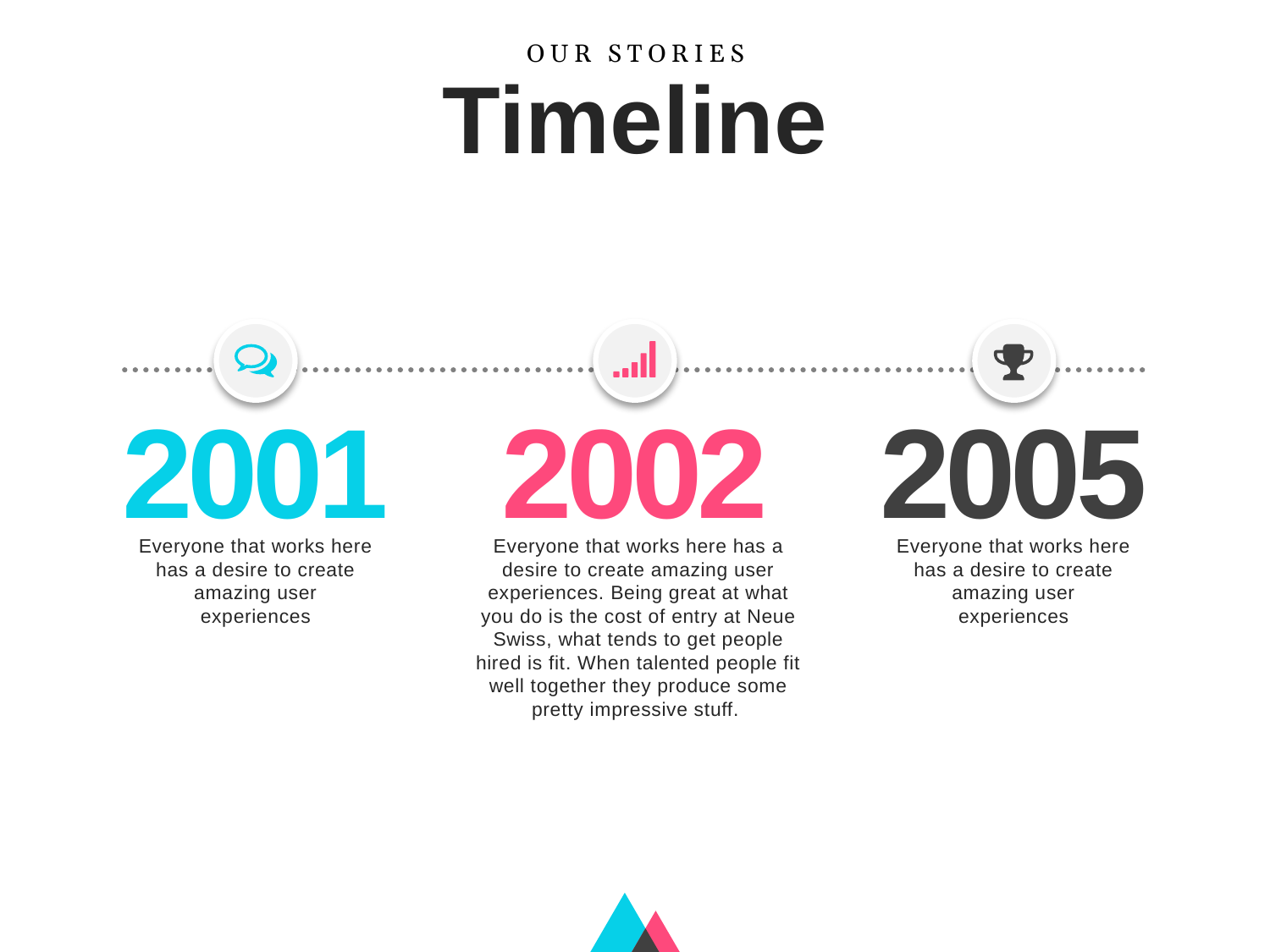

OUR STORIES
Timeline

2001
2002
2005
Everyone that works here has a desire to create amazing user experiences
Everyone that works here has a desire to create amazing user experiences. Being great at what you do is the cost of entry at Neue Swiss, what tends to get people hired is fit. When talented people fit well together they produce some pretty impressive stuff.
Everyone that works here has a desire to create amazing user experiences